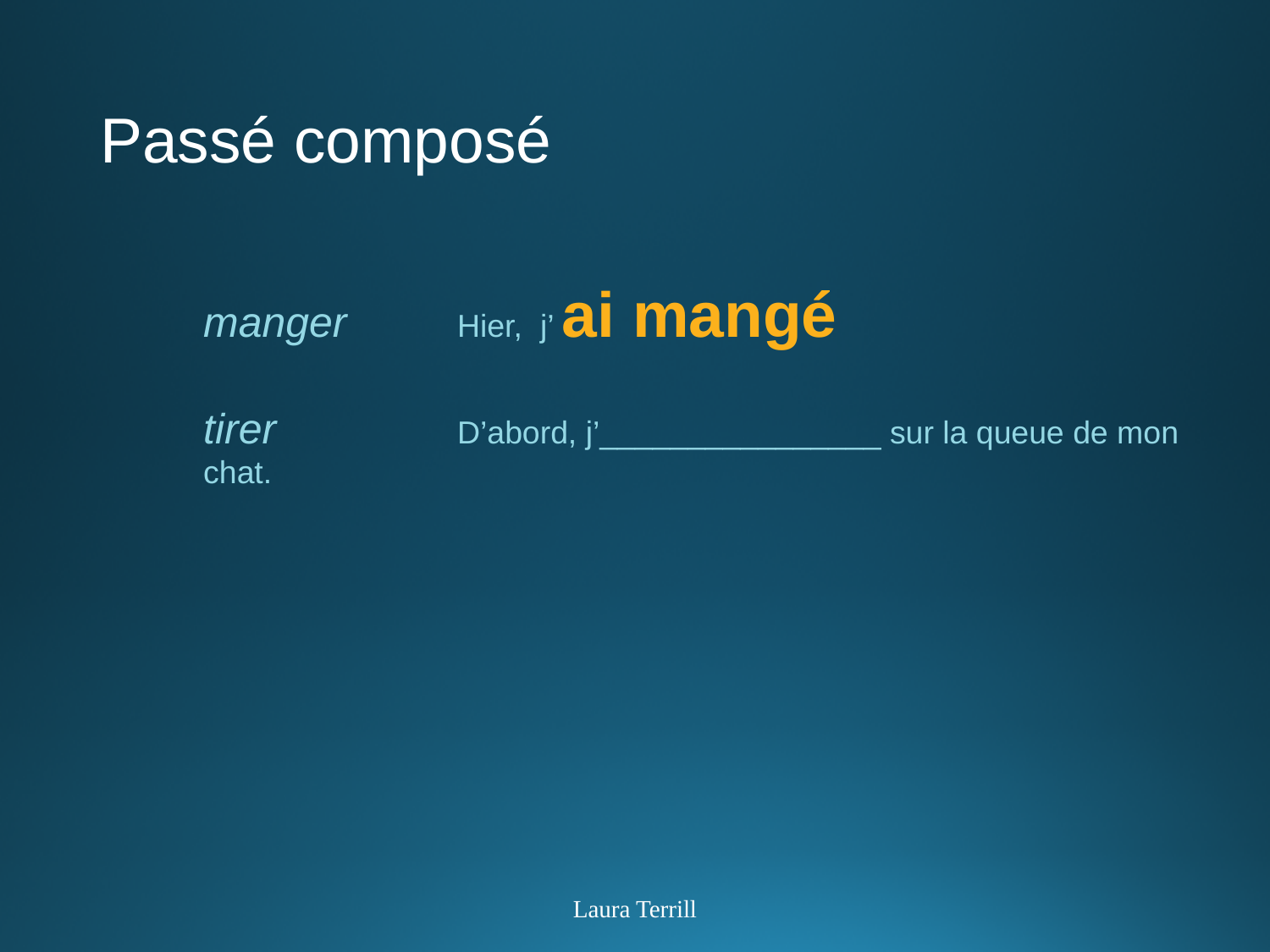

# Passé composé
manger	Hier,  j’ ai mangé
tirer		D’abord, j’________________ sur la queue de mon chat.

Laura Terrill